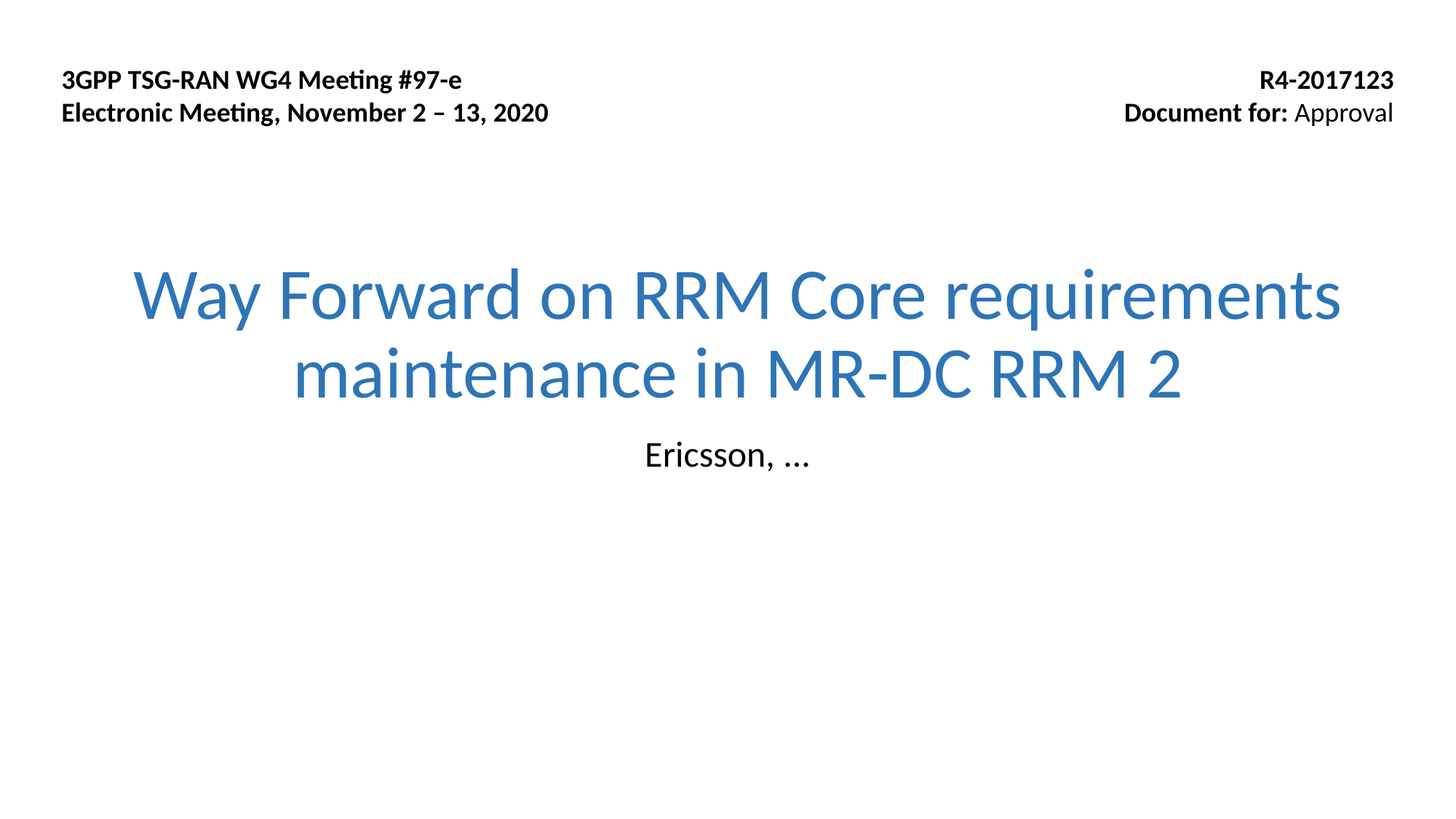

3GPP TSG-RAN WG4 Meeting #97-e
Electronic Meeting, November 2 – 13, 2020
R4-2017123
Document for: Approval
# Way Forward on RRM Core requirements maintenance in MR-DC RRM 2
Ericsson, ...